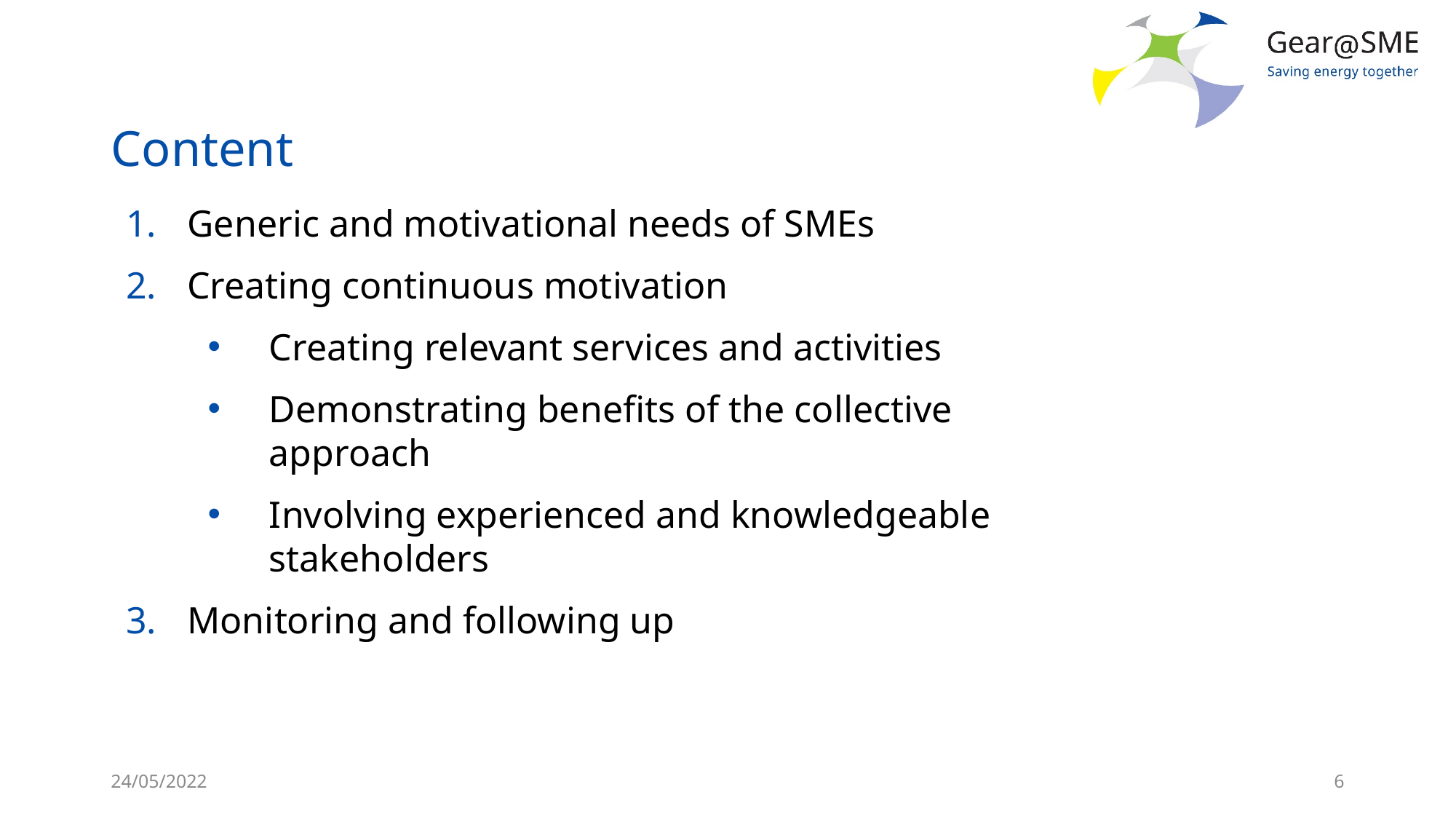

# Content
Generic and motivational needs of SMEs
Creating continuous motivation
Creating relevant services and activities
Demonstrating benefits of the collective approach
Involving experienced and knowledgeable stakeholders
Monitoring and following up

24/05/2022
6